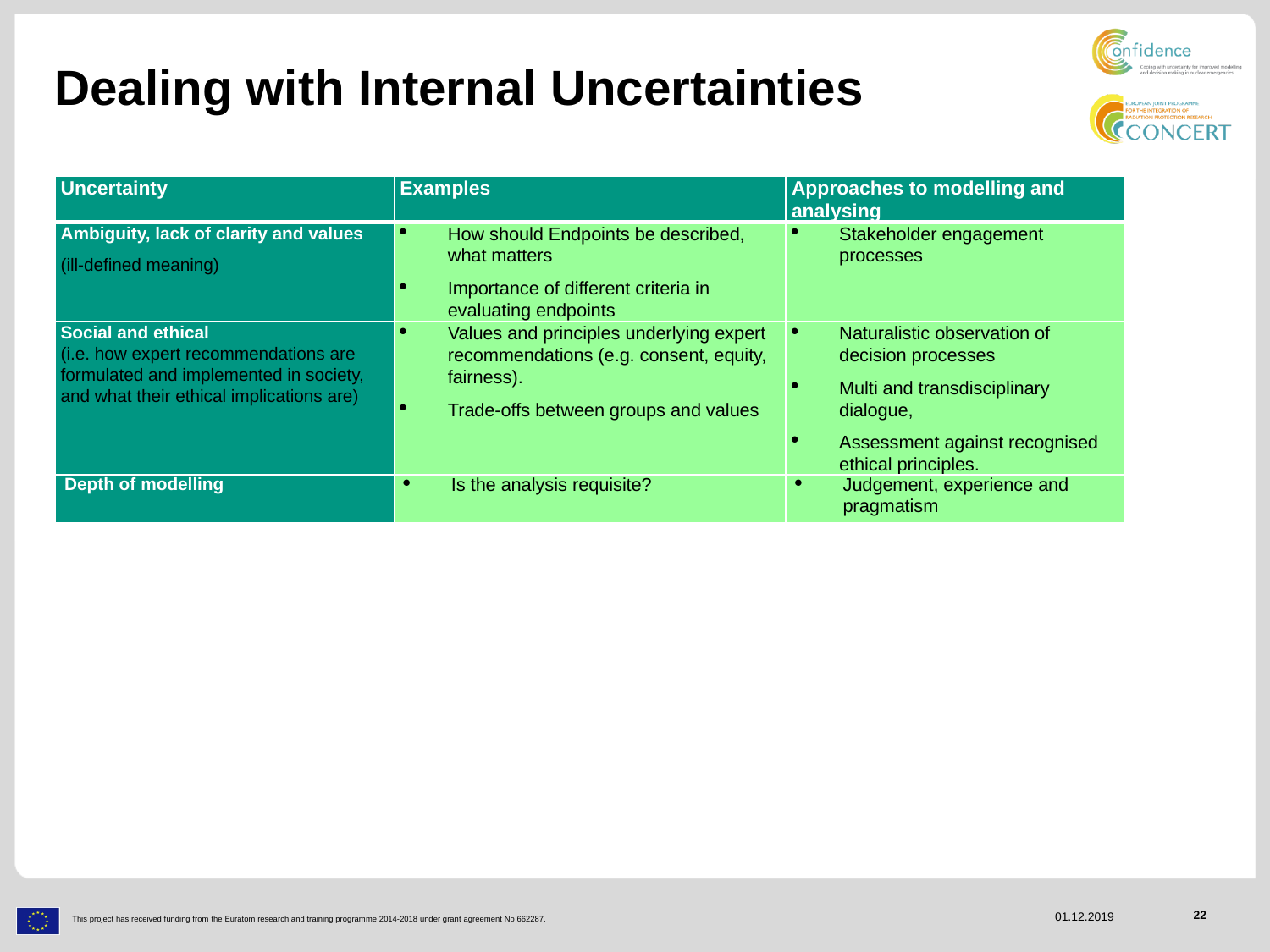

# Dealing with Internal Uncertainties
| Uncertainty | Examples | Approaches to modelling and analysing |
| --- | --- | --- |
| Ambiguity, lack of clarity and values (ill-defined meaning) | How should Endpoints be described, what matters Importance of different criteria in evaluating endpoints | Stakeholder engagement processes |
| Social and ethical (i.e. how expert recommendations are formulated and implemented in society, and what their ethical implications are) | Values and principles underlying expert recommendations (e.g. consent, equity, fairness). Trade-offs between groups and values | Naturalistic observation of decision processes Multi and transdisciplinary dialogue, Assessment against recognised ethical principles. |
| Depth of modelling | Is the analysis requisite? | Judgement, experience and pragmatism |